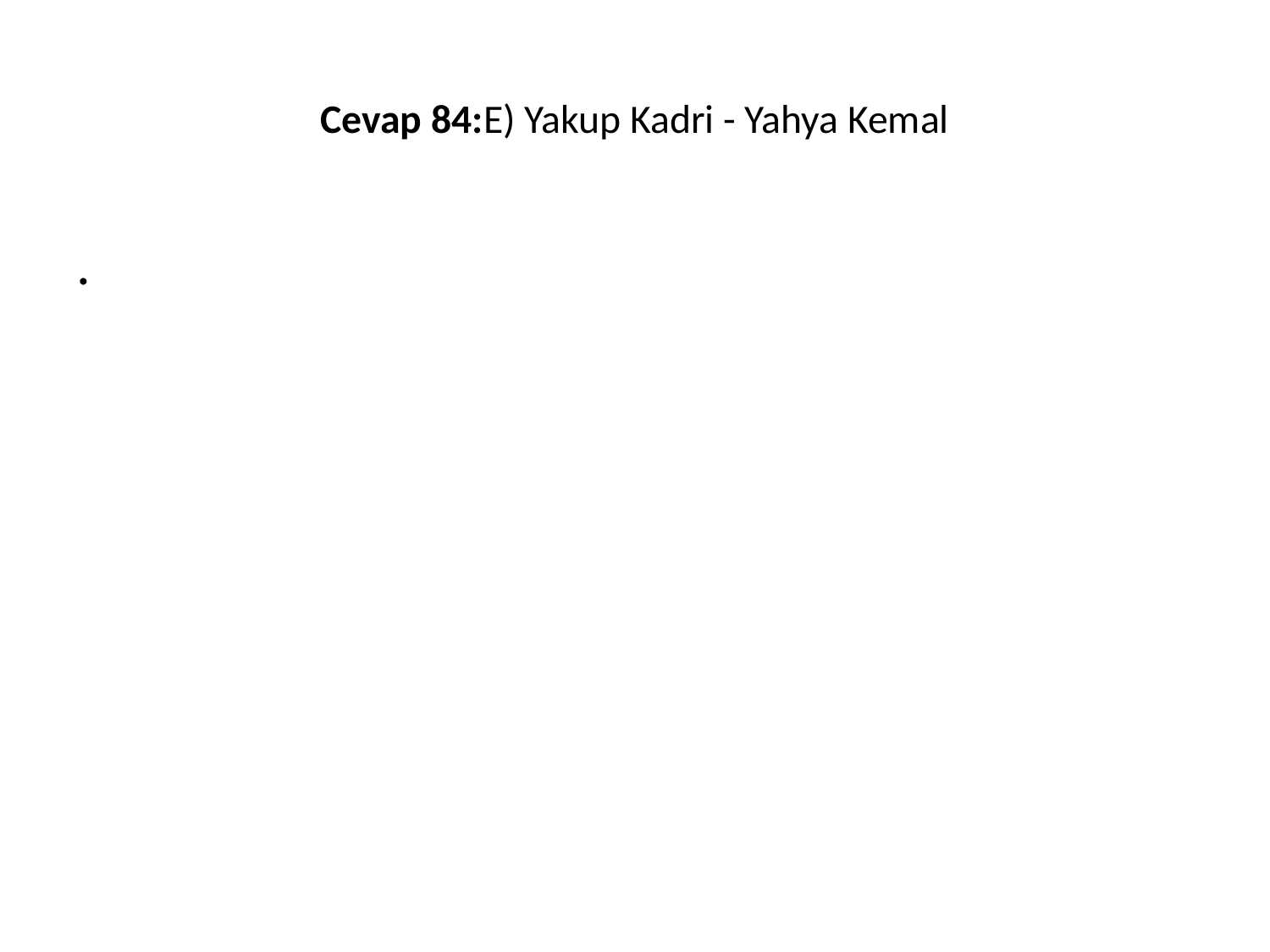

# Cevap 84:E) Yakup Kadri - Yahya Kemal
.